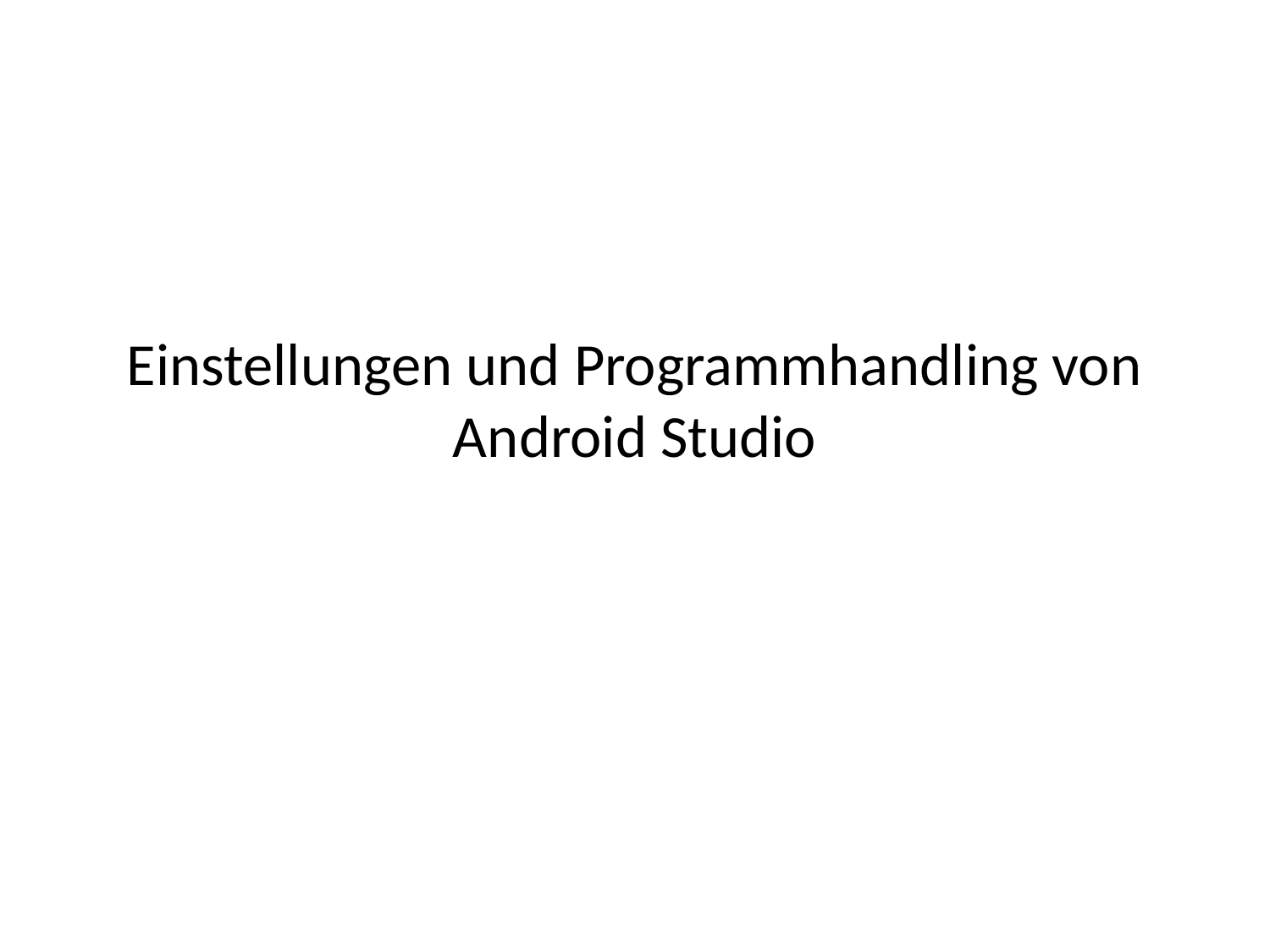

# Einstellungen und Programmhandling von Android Studio